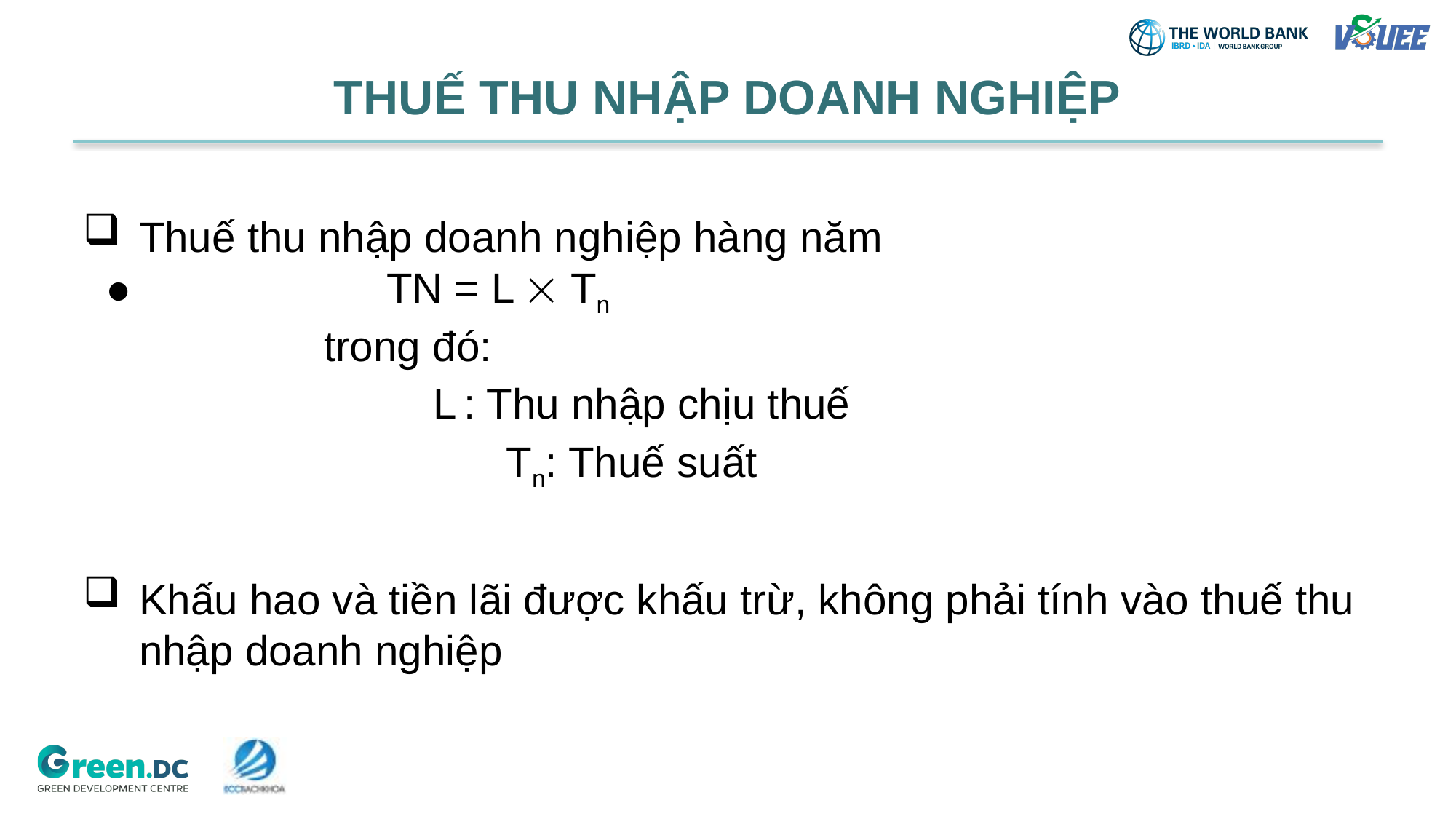

# THUẾ THU NHẬP DOANH NGHIỆP
Thuế thu nhập doanh nghiệp hàng năm
		 TN = L × Tn
		trong đó:
			L : Thu nhập chịu thuế
			Tn: Thuế suất

Khấu hao và tiền lãi được khấu trừ, không phải tính vào thuế thu nhập doanh nghiệp